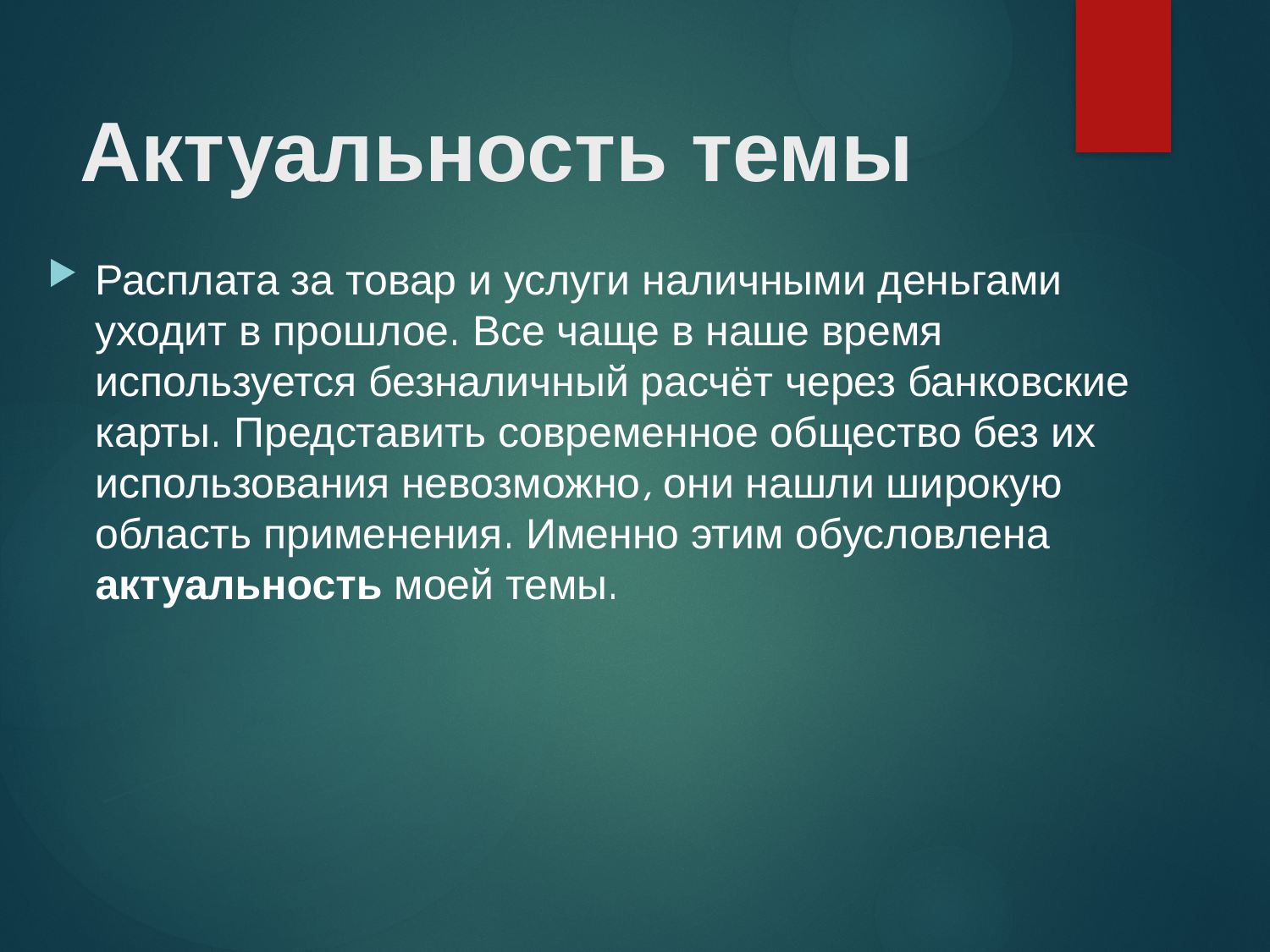

# Актуальность темы
Расплата за товар и услуги наличными деньгами уходит в прошлое. Все чаще в наше время используется безналичный расчёт через банковские карты. Представить современное общество без их использования невозможно, они нашли широкую область применения. Именно этим обусловлена актуальность моей темы.